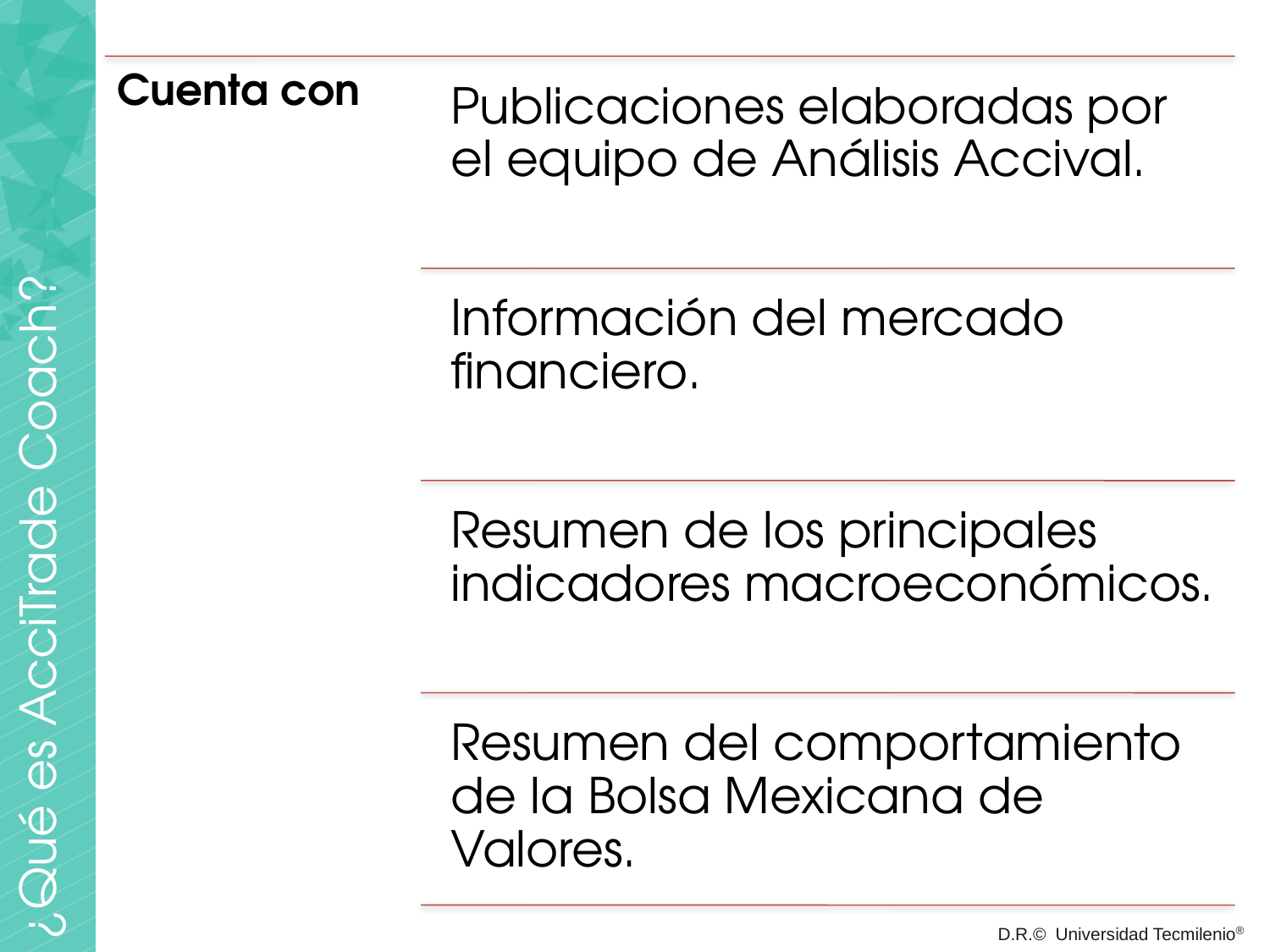

Cuenta con
Publicaciones elaboradas por el equipo de Análisis Accival.
Información del mercado financiero.
Resumen de los principales indicadores macroeconómicos.
Resumen del comportamiento de la Bolsa Mexicana de Valores.
¿Qué es AcciTrade Coach?